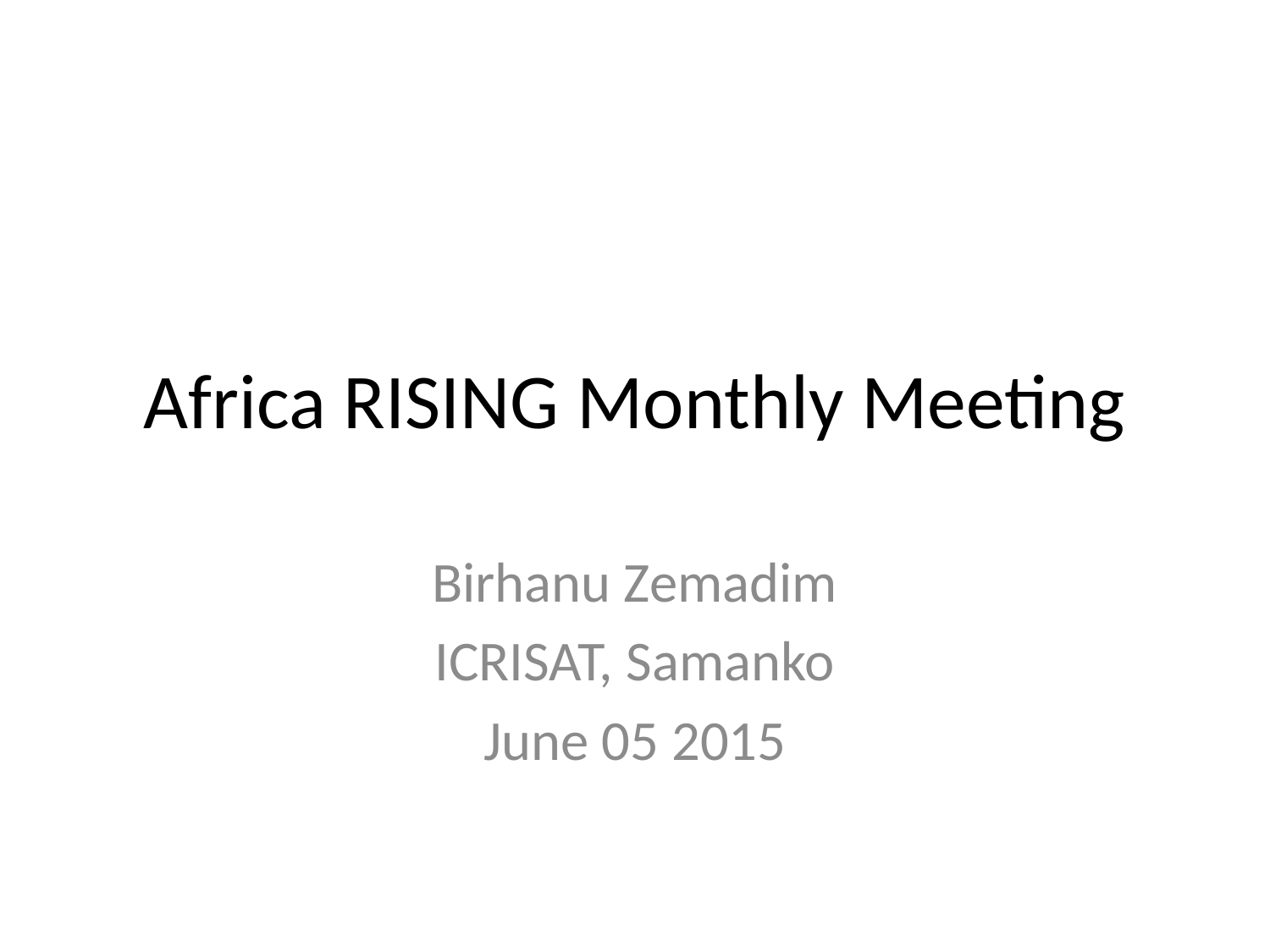

# Africa RISING Monthly Meeting
Birhanu Zemadim
ICRISAT, Samanko
June 05 2015